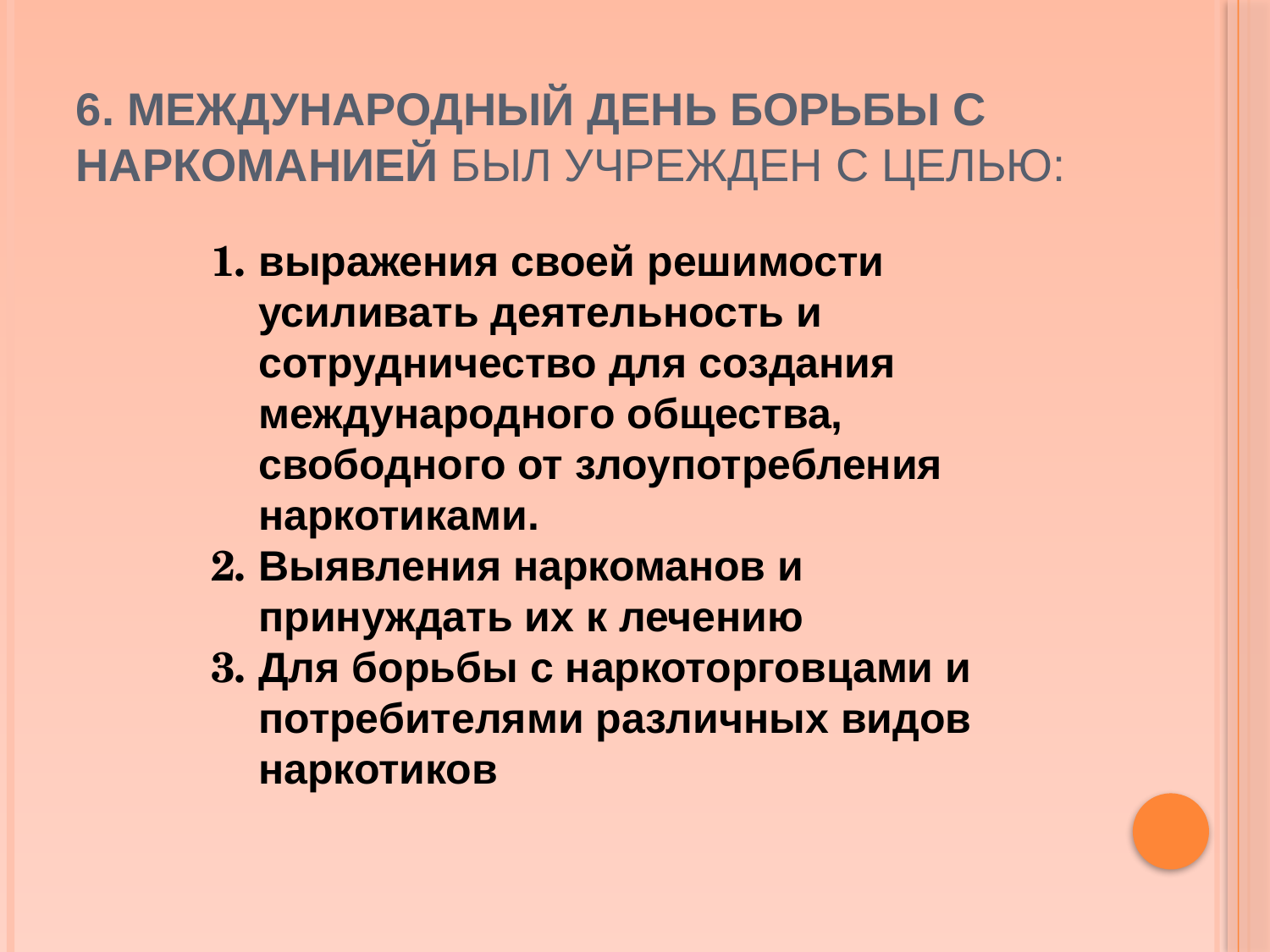

# 6. Международный день борьбы с наркоманией был учрежден с целью:

выражения своей решимости усиливать деятельность и сотрудничество для создания международного общества, свободного от злоупотребления наркотиками.
Выявления наркоманов и принуждать их к лечению
Для борьбы с наркоторговцами и потребителями различных видов наркотиков